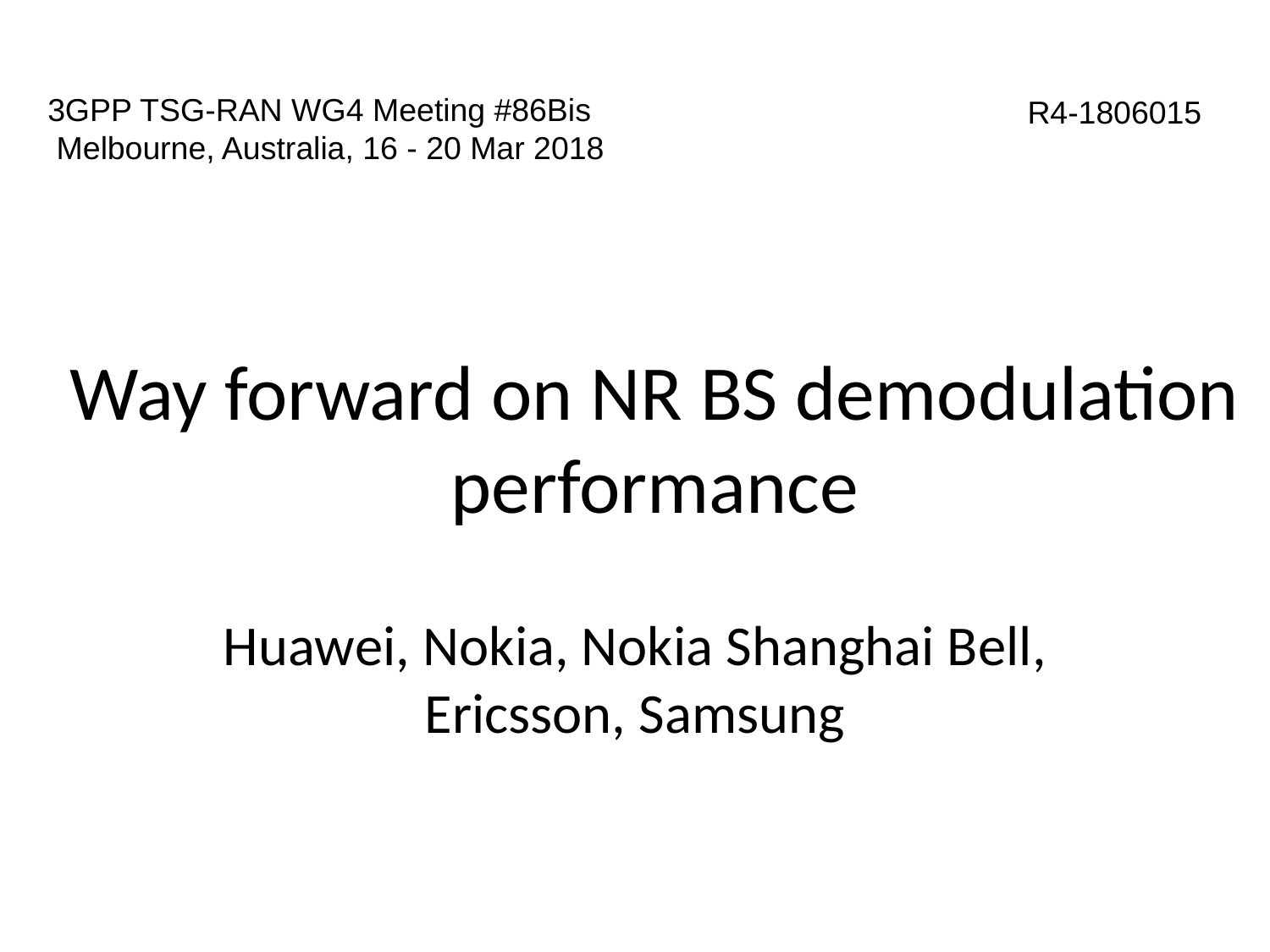

# 3GPP TSG-RAN WG4 Meeting #86Bis Melbourne, Australia, 16 - 20 Mar 2018
R4-1806015
Way forward on NR BS demodulation performance
Huawei, Nokia, Nokia Shanghai Bell, Ericsson, Samsung